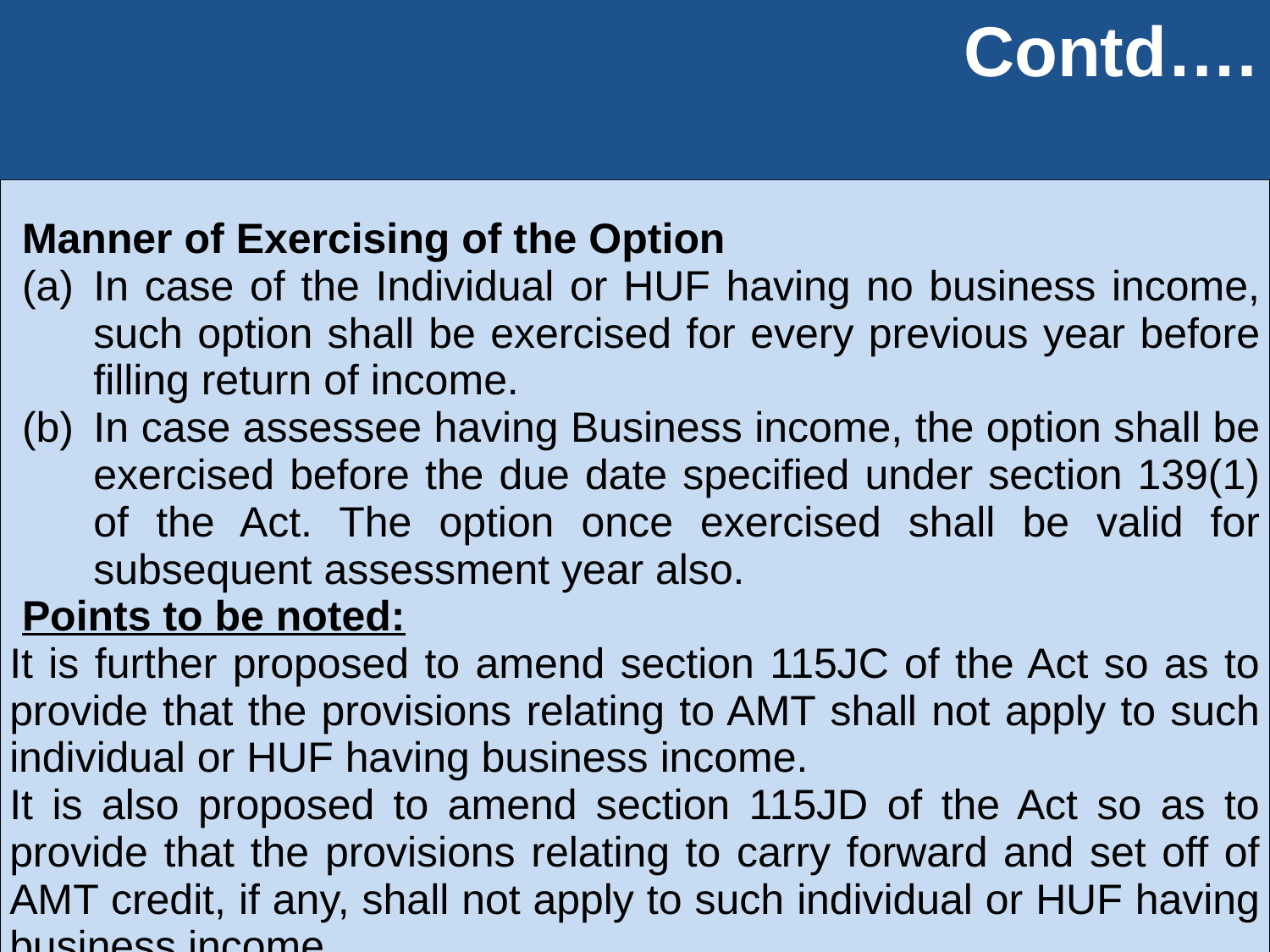

# Contd….
| Manner of Exercising of the Option In case of the Individual or HUF having no business income, such option shall be exercised for every previous year before filling return of income. In case assessee having Business income, the option shall be exercised before the due date specified under section 139(1) of the Act. The option once exercised shall be valid for subsequent assessment year also. Points to be noted: It is further proposed to amend section 115JC of the Act so as to provide that the provisions relating to AMT shall not apply to such individual or HUF having business income. It is also proposed to amend section 115JD of the Act so as to provide that the provisions relating to carry forward and set off of AMT credit, if any, shall not apply to such individual or HUF having business income. |
| --- |